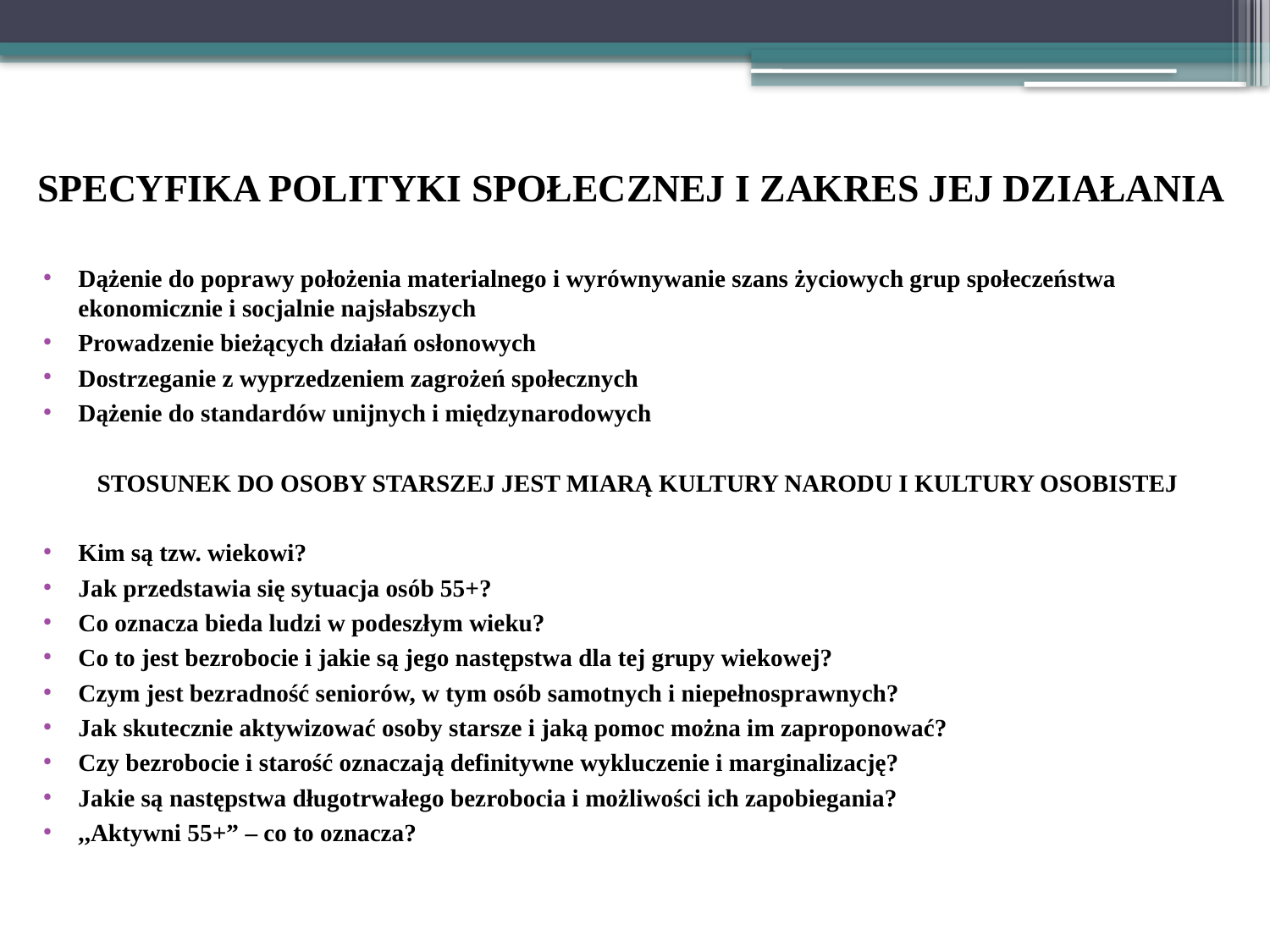

# SPECYFIKA POLITYKI SPOŁECZNEJ I ZAKRES JEJ DZIAŁANIA
Dążenie do poprawy położenia materialnego i wyrównywanie szans życiowych grup społeczeństwa ekonomicznie i socjalnie najsłabszych
Prowadzenie bieżących działań osłonowych
Dostrzeganie z wyprzedzeniem zagrożeń społecznych
Dążenie do standardów unijnych i międzynarodowych

STOSUNEK DO OSOBY STARSZEJ JEST MIARĄ KULTURY NARODU I KULTURY OSOBISTEJ

Kim są tzw. wiekowi?
Jak przedstawia się sytuacja osób 55+?
Co oznacza bieda ludzi w podeszłym wieku?
Co to jest bezrobocie i jakie są jego następstwa dla tej grupy wiekowej?
Czym jest bezradność seniorów, w tym osób samotnych i niepełnosprawnych?
Jak skutecznie aktywizować osoby starsze i jaką pomoc można im zaproponować?
Czy bezrobocie i starość oznaczają definitywne wykluczenie i marginalizację?
Jakie są następstwa długotrwałego bezrobocia i możliwości ich zapobiegania?
,,Aktywni 55+” – co to oznacza?